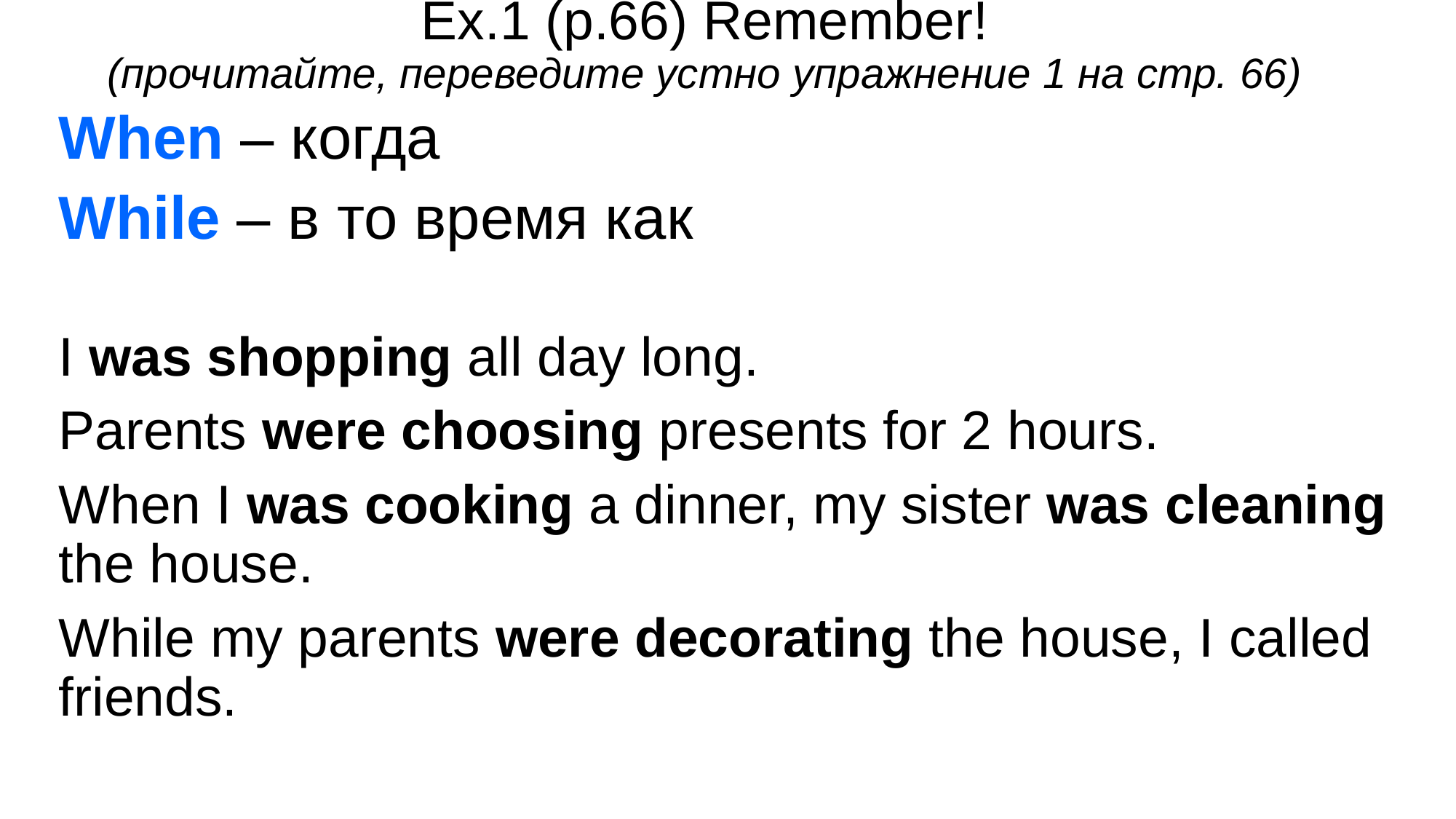

# Ex.1 (p.66) Remember! (прочитайте, переведите устно упражнение 1 на стр. 66)
When – когда
While – в то время как

I was shopping all day long.
Parents were choosing presents for 2 hours.
When I was cooking a dinner, my sister was cleaning the house.
While my parents were decorating the house, I called friends.